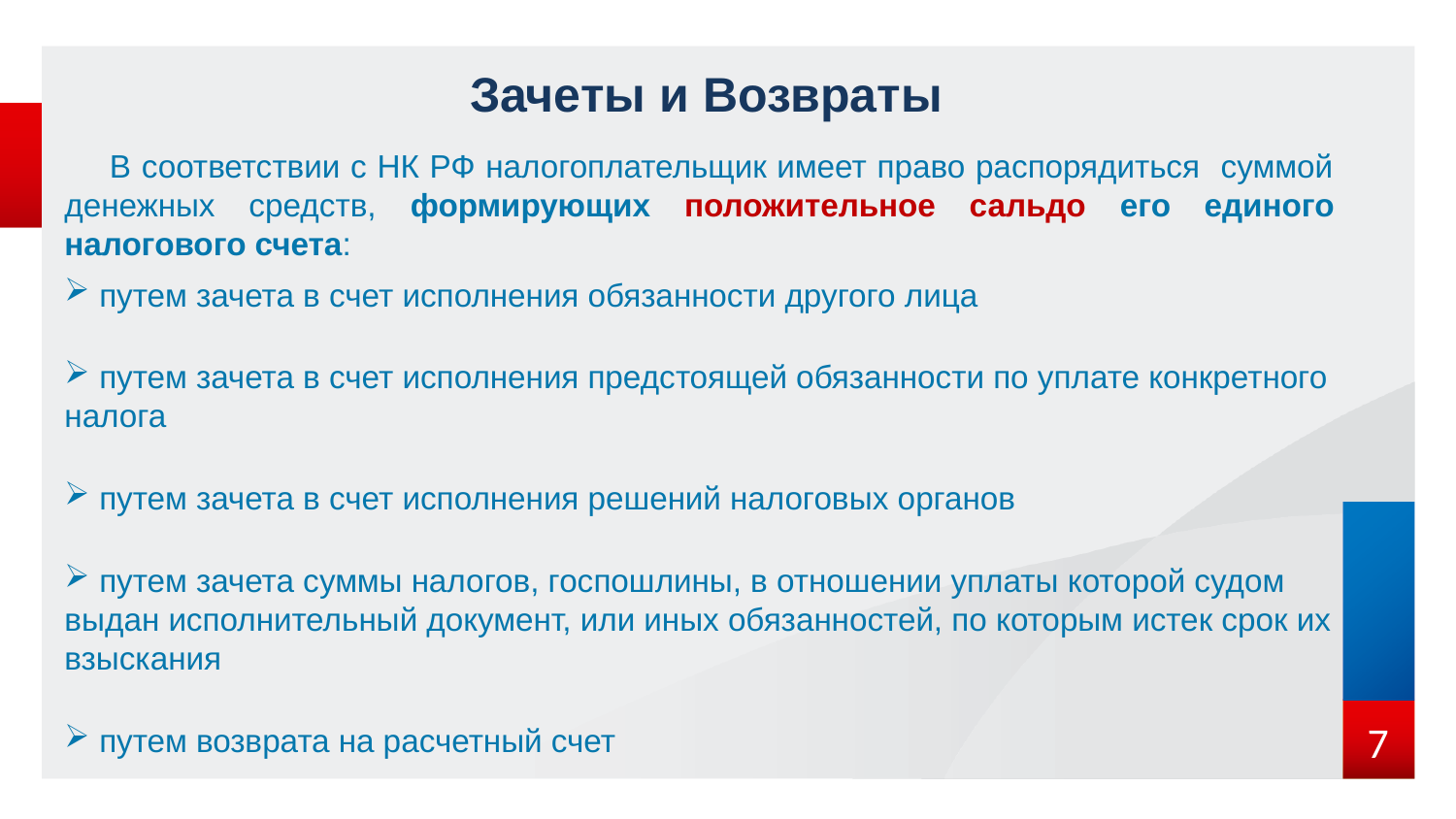

Зачеты и Возвраты
В соответствии с НК РФ налогоплательщик имеет право распорядиться  суммой денежных средств, формирующих положительное сальдо его единого налогового счета:
 путем зачета в счет исполнения обязанности другого лица

 путем зачета в счет исполнения предстоящей обязанности по уплате конкретного налога

 путем зачета в счет исполнения решений налоговых органов

 путем зачета суммы налогов, госпошлины, в отношении уплаты которой судом выдан исполнительный документ, или иных обязанностей, по которым истек срок их взыскания

 путем возврата на расчетный счет
7